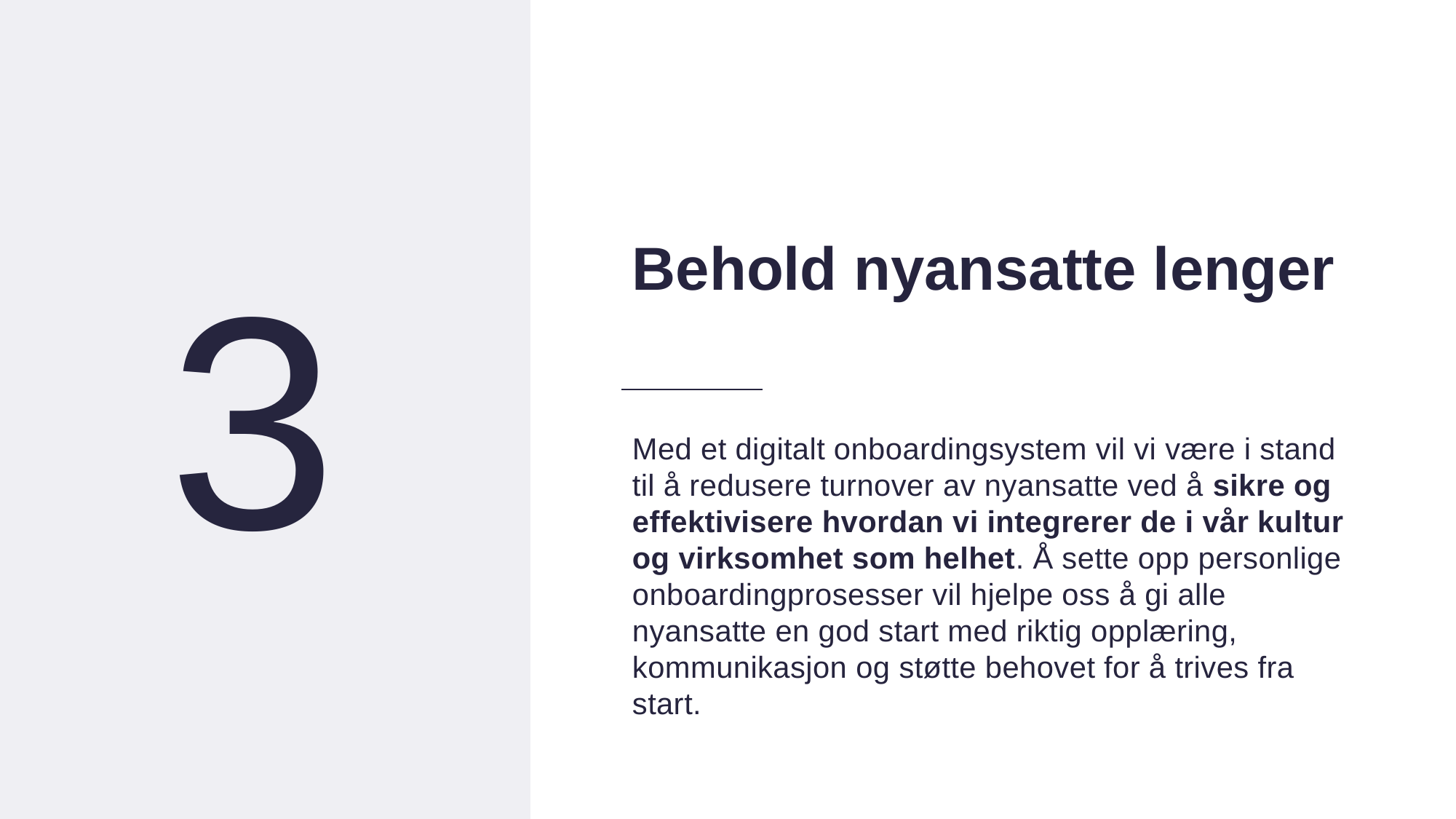

14
3
Behold nyansatte lenger
Med et digitalt onboardingsystem vil vi være i stand til å redusere turnover av nyansatte ved å sikre og effektivisere hvordan vi integrerer de i vår kultur og virksomhet som helhet. Å sette opp personlige onboardingprosesser vil hjelpe oss å gi alle nyansatte en god start med riktig opplæring, kommunikasjon og støtte behovet for å trives fra start.